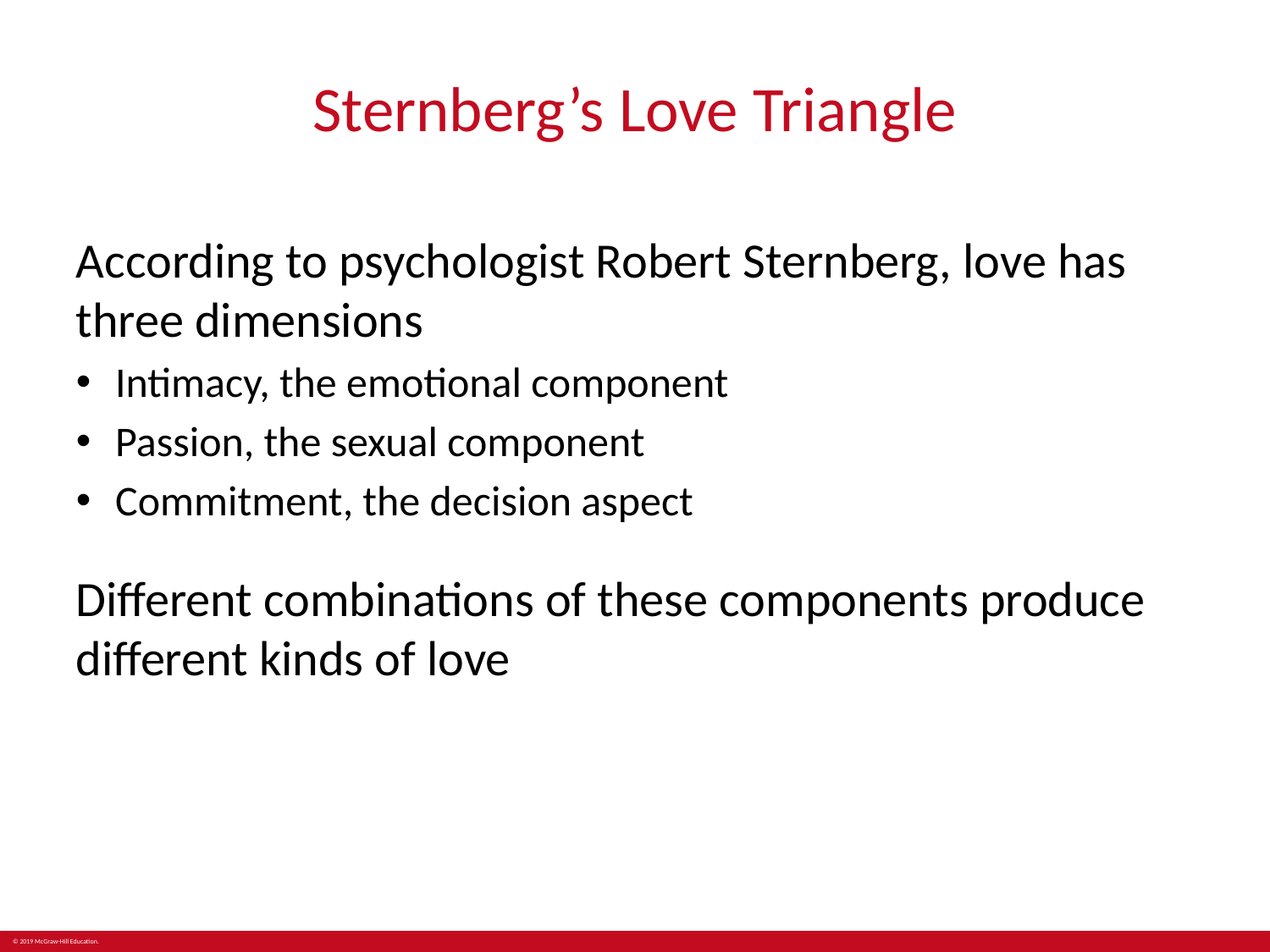

# Sternberg’s Love Triangle
According to psychologist Robert Sternberg, love has three dimensions
Intimacy, the emotional component
Passion, the sexual component
Commitment, the decision aspect
Different combinations of these components produce different kinds of love